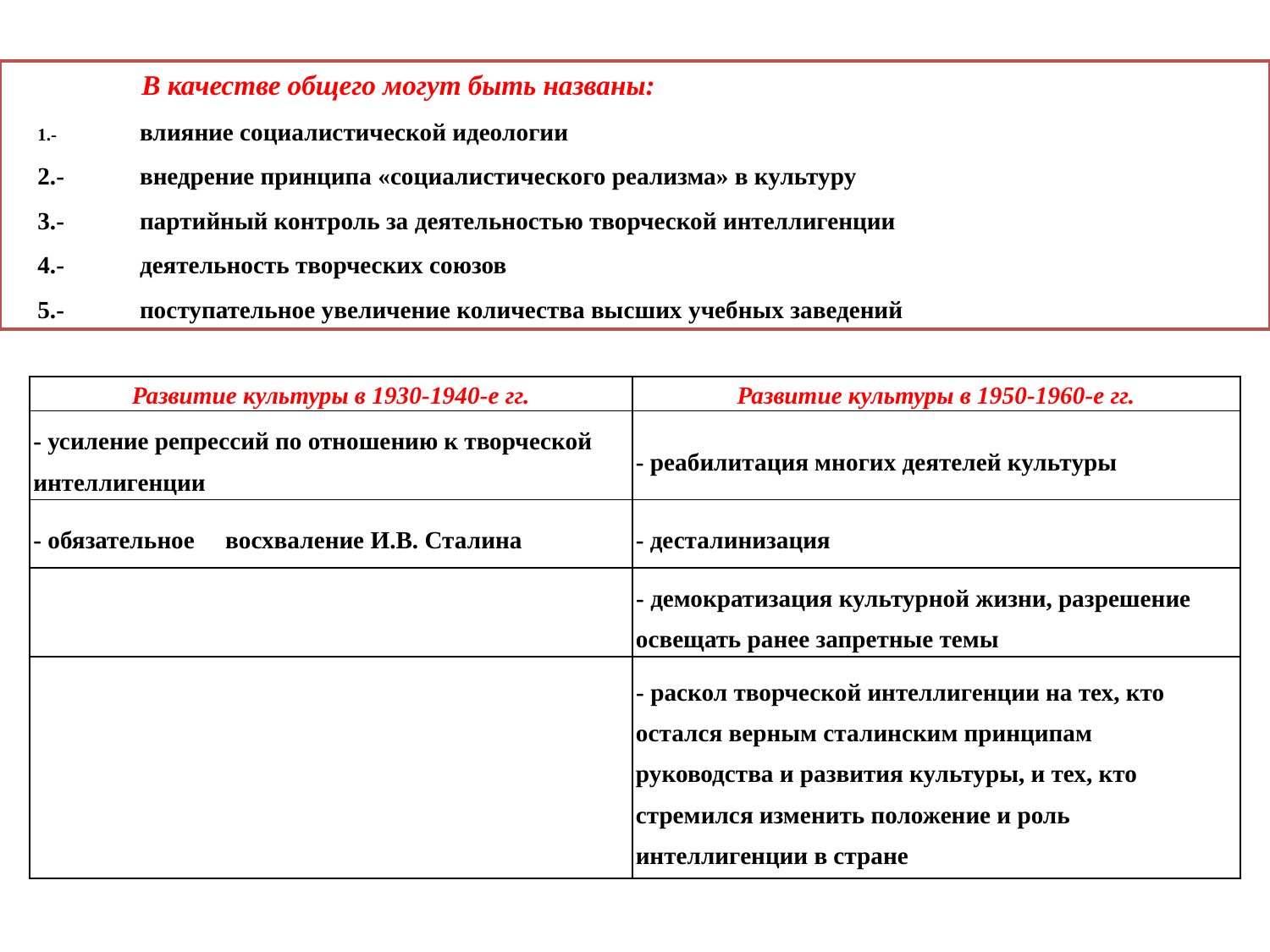

В качестве общего могут быть названы:
-	влияние социалистической идеологии
-	внедрение принципа «социалистического реализма» в культуру
-	партийный контроль за деятельностью творческой интеллигенции
-	деятельность творческих союзов
-	поступательное увеличение количества высших учебных заведений
| Развитие культуры в 1930-1940-е гг. | Развитие культуры в 1950-1960-е гг. |
| --- | --- |
| - усиление репрессий по отношению к творческой интеллигенции | - реабилитация многих деятелей куль­туры |
| - обязательное восхваление И.В. Сталина | - десталинизация |
|  | - демократизация культурной жизни, разрешение освещать ранее запретные темы |
|  | - раскол творческой интеллигенции на тех, кто остался верным сталинским принципам руководства и развития культуры, и тех, кто стремился изме­нить положение и роль интеллигенции в стране |